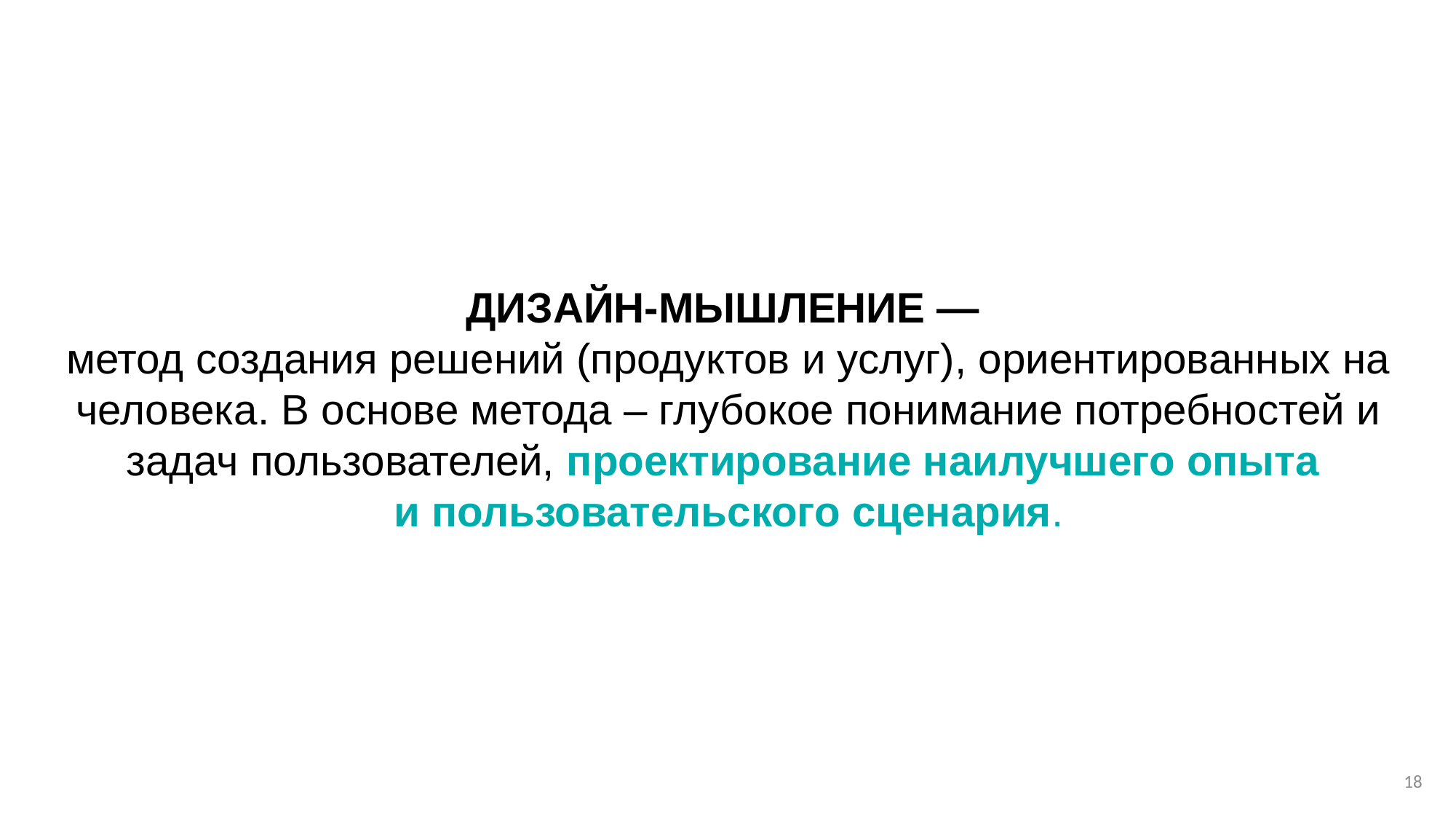

Дизайн-мышление —
метод создания решений (продуктов и услуг), ориентированных на человека. В основе метода – глубокое понимание потребностей и задач пользователей, проектирование наилучшего опыта
и пользовательского сценария.
18